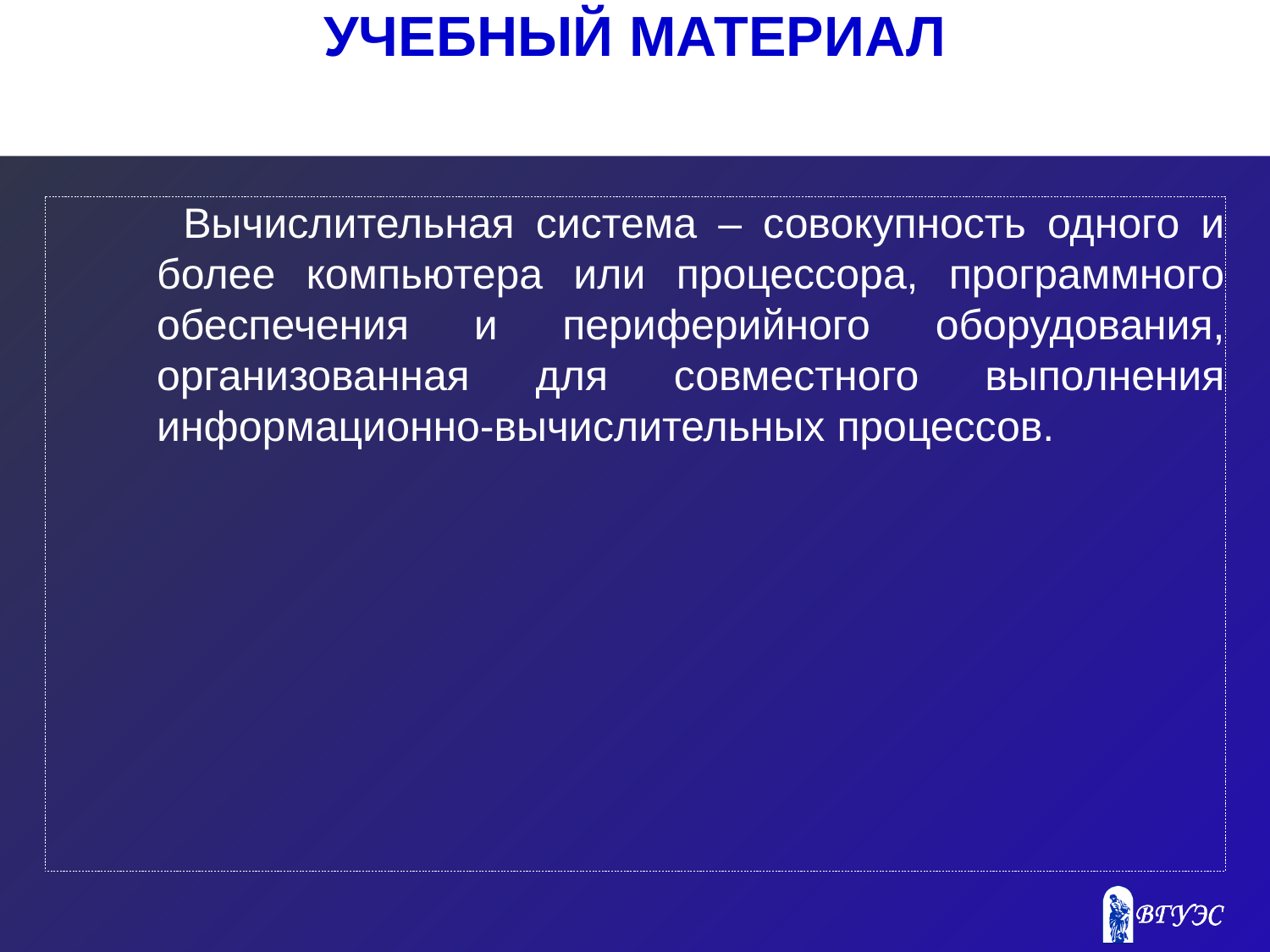

УЧЕБНЫЙ МАТЕРИАЛ
   Вычислительная система – совокупность одного и более компьютера или процессора, программного обеспечения и периферийного оборудования, организованная для совместного выполнения информационно-вычислительных процессов.

4